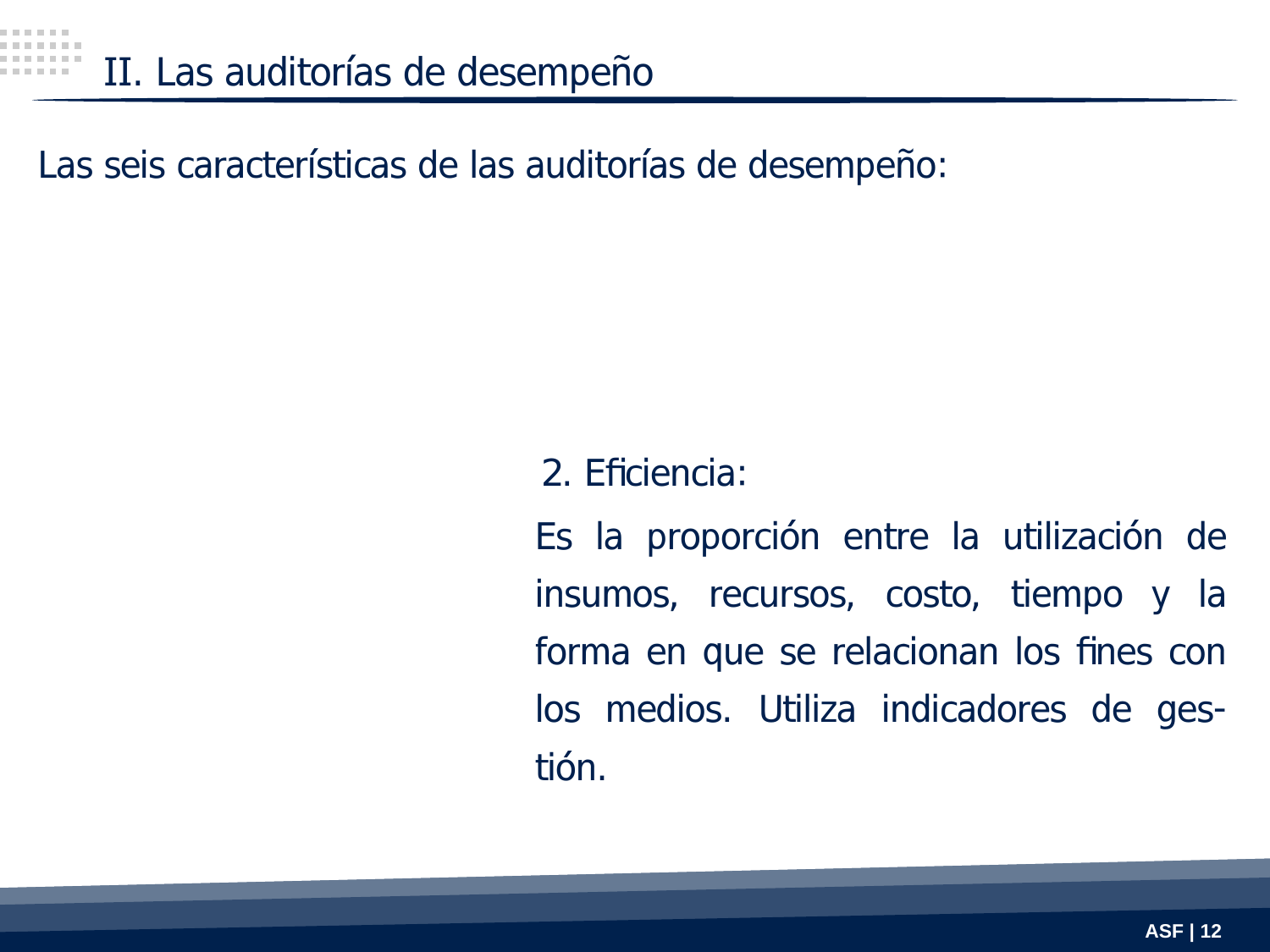

II. Las auditorías de desempeño

Las seis características de las auditorías de desempeño:
2. Eficiencia:
Es la proporción entre la utilización de insumos, recursos, costo, tiempo y la forma en que se relacionan los fines con los medios. Utiliza indicadores de ges-tión.

ASF | 12